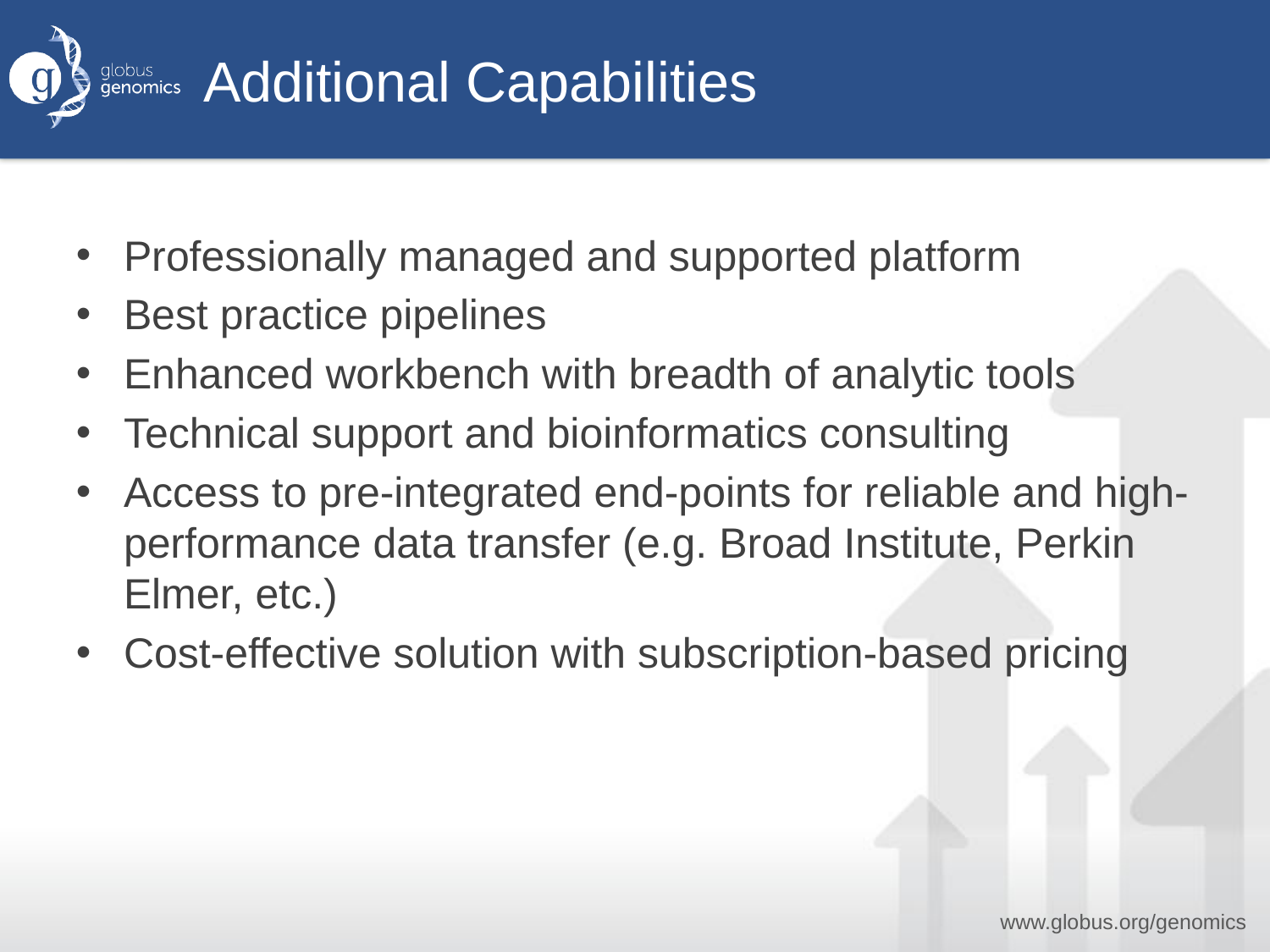

# Additional Capabilities
Professionally managed and supported platform
Best practice pipelines
Enhanced workbench with breadth of analytic tools
Technical support and bioinformatics consulting
Access to pre-integrated end-points for reliable and high-performance data transfer (e.g. Broad Institute, Perkin Elmer, etc.)
Cost-effective solution with subscription-based pricing